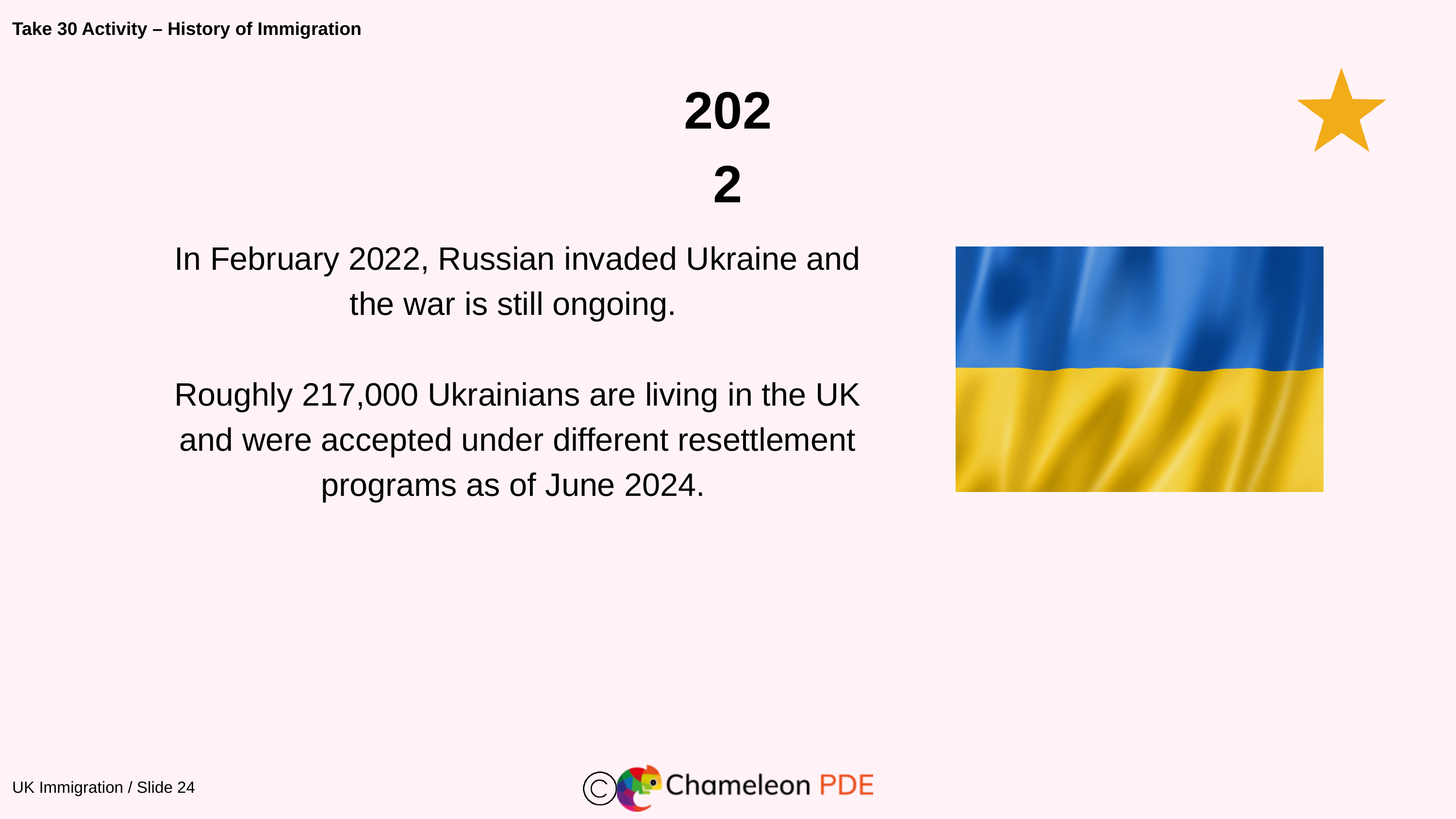

Take 30 Activity – History of Immigration
2022

In February 2022, Russian invaded Ukraine and the war is still ongoing.

Roughly 217,000 Ukrainians are living in the UK and were accepted under different resettlement programs as of June 2024.

UK Immigration / Slide 24